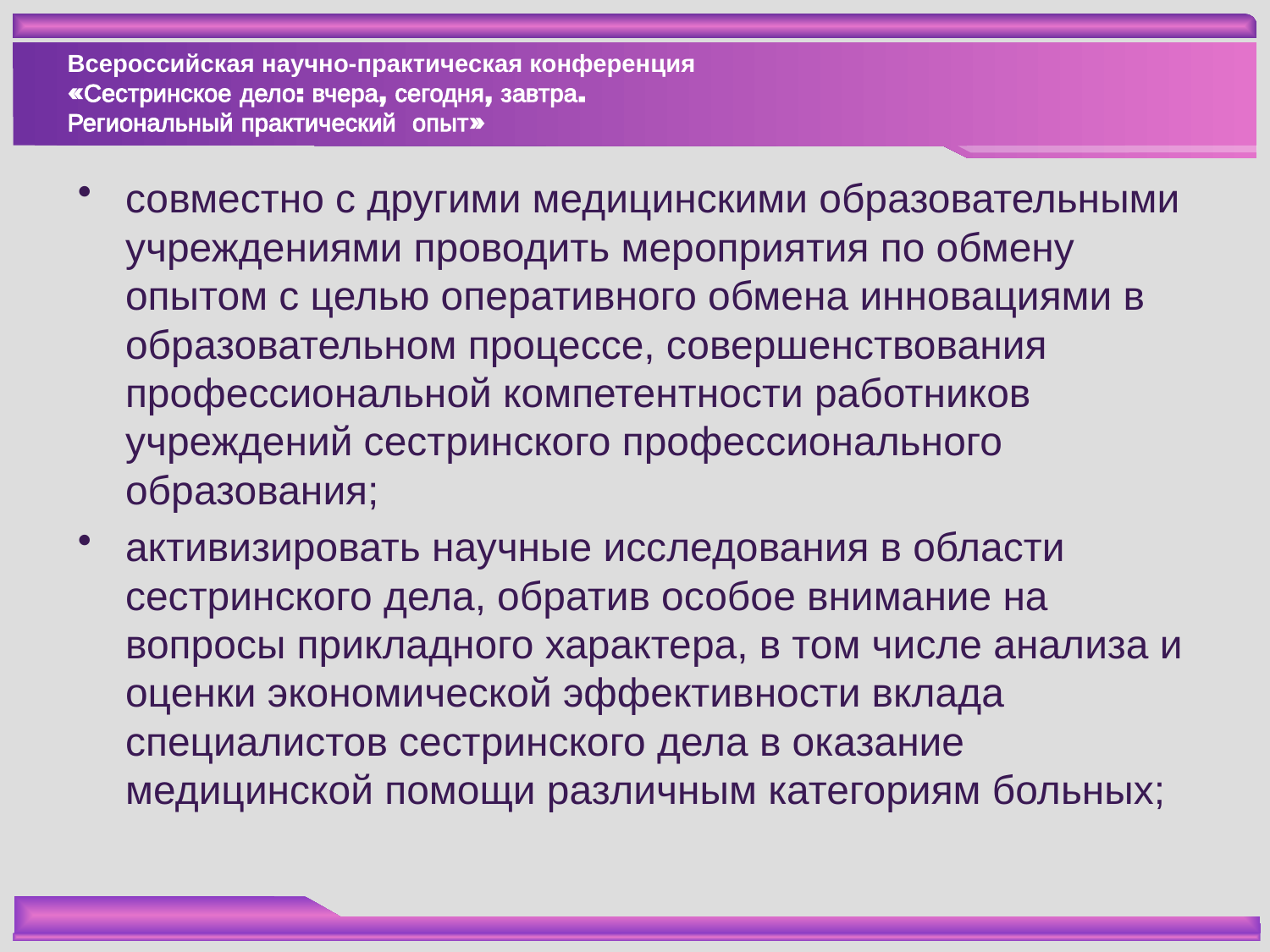

совместно с другими медицинскими образовательными учреждениями проводить мероприятия по обмену опытом с целью оперативного обмена инновациями в образовательном процессе, совершенствования профессиональной компетентности работников учреждений сестринского профессионального образования;
активизировать научные исследования в области сестринского дела, обратив особое внимание на вопросы прикладного характера, в том числе анализа и оценки экономической эффективности вклада специалистов сестринского дела в оказание медицинской помощи различным категориям больных;